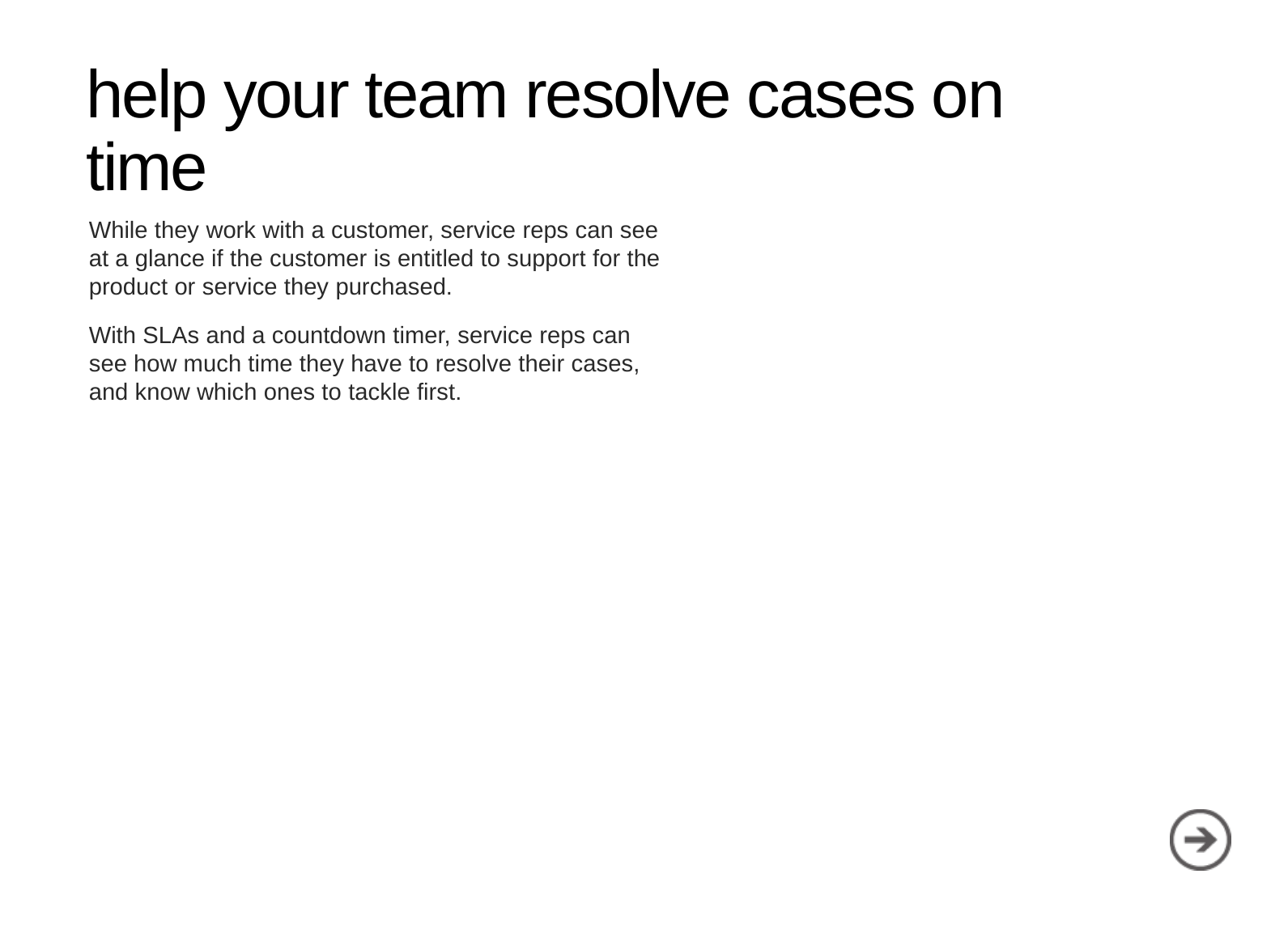

# help your team resolve cases on time
While they work with a customer, service reps can see at a glance if the customer is entitled to support for the product or service they purchased.
With SLAs and a countdown timer, service reps can see how much time they have to resolve their cases, and know which ones to tackle first.